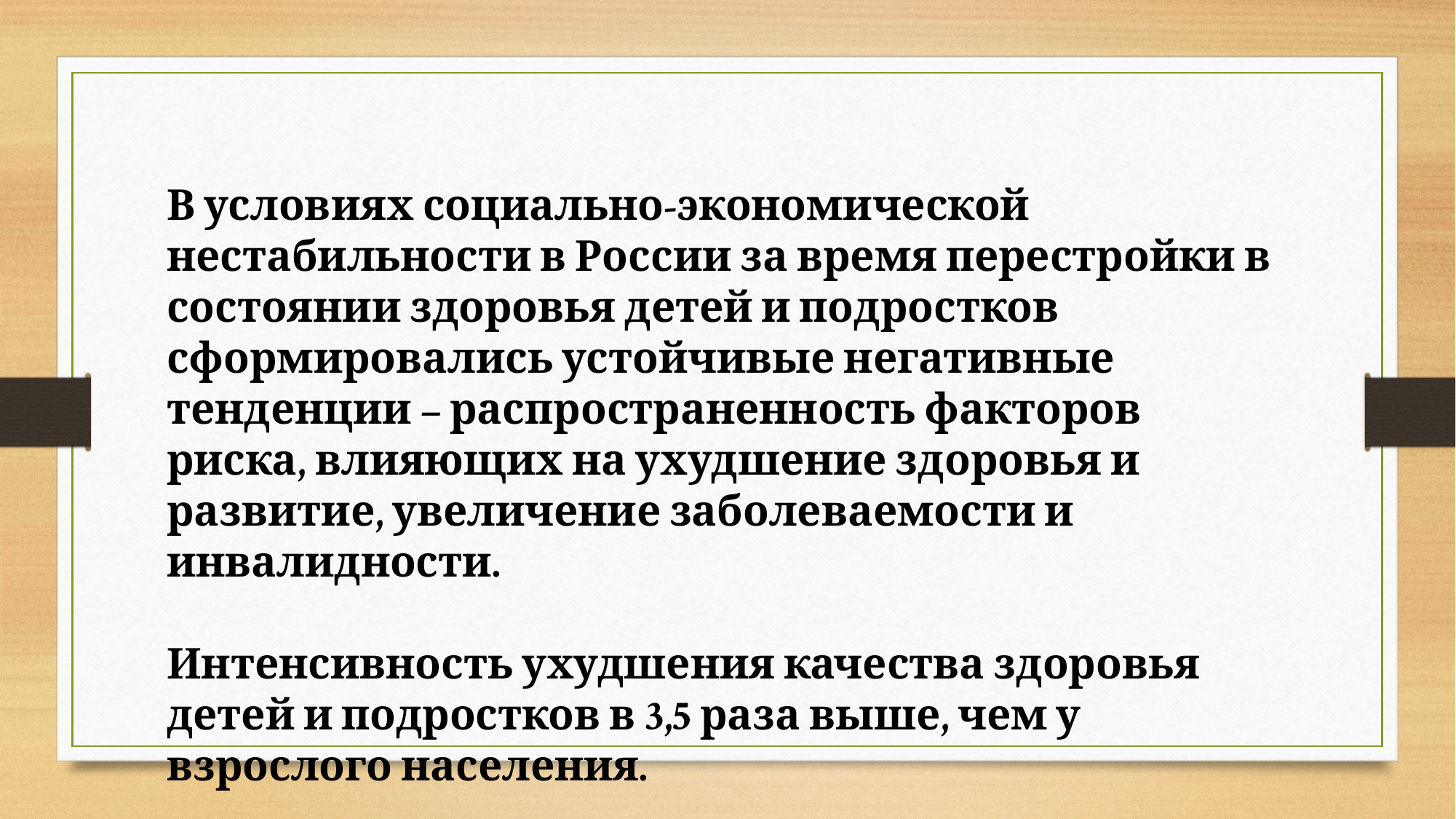

В условиях социально-экономической нестабильности в России за время перестройки в состоянии здоровья детей и подростков сформировались устойчивые негативные тенденции – распространенность факторов риска, влияющих на ухудшение здоровья и развитие, увеличение заболеваемости и инвалидности.

Интенсивность ухудшения качества здоровья детей и подростков в 3,5 раза выше, чем у взрослого населения.